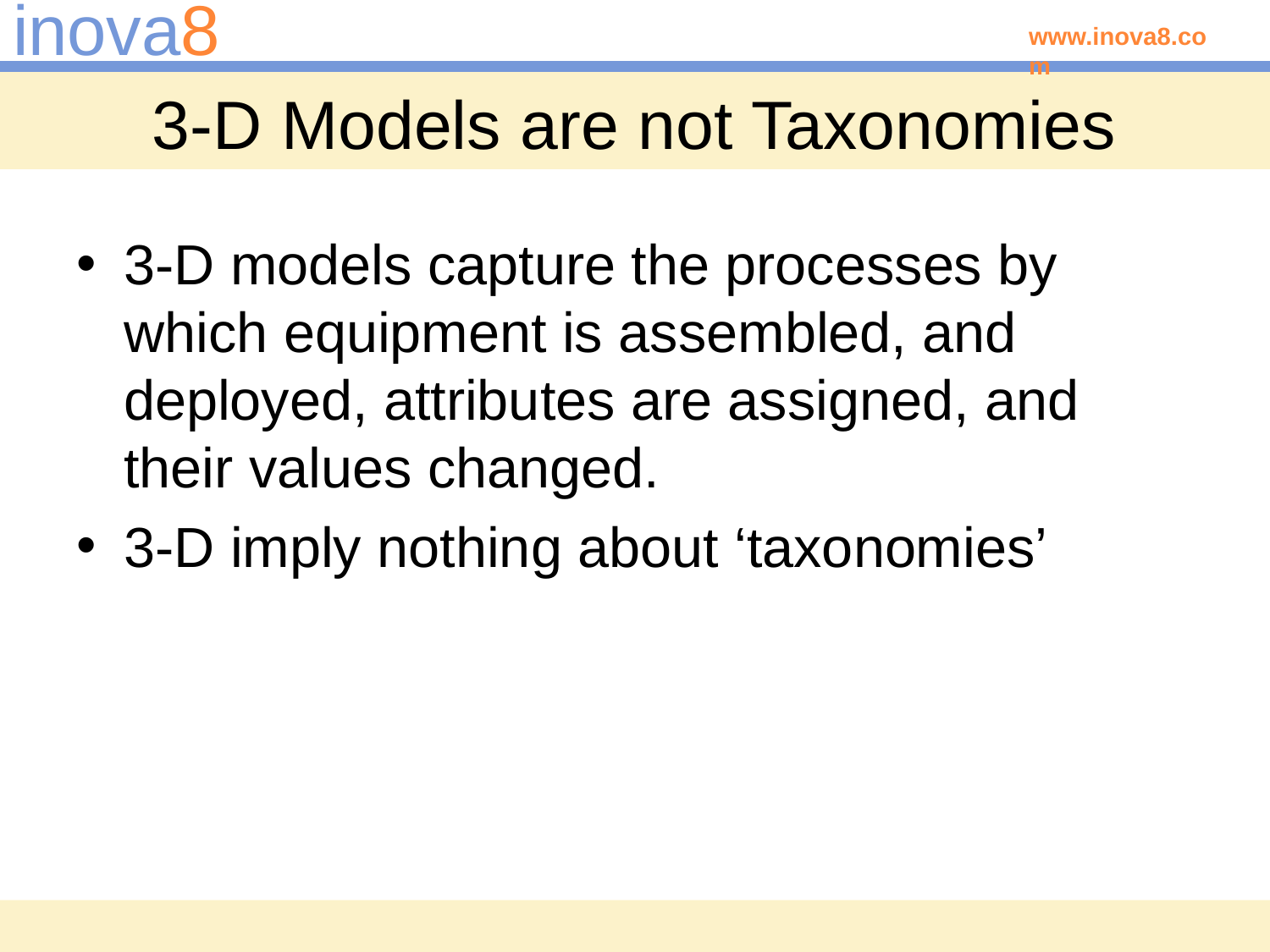

# 3-D Models are not Taxonomies
3-D models capture the processes by which equipment is assembled, and deployed, attributes are assigned, and their values changed.
3-D imply nothing about ‘taxonomies’